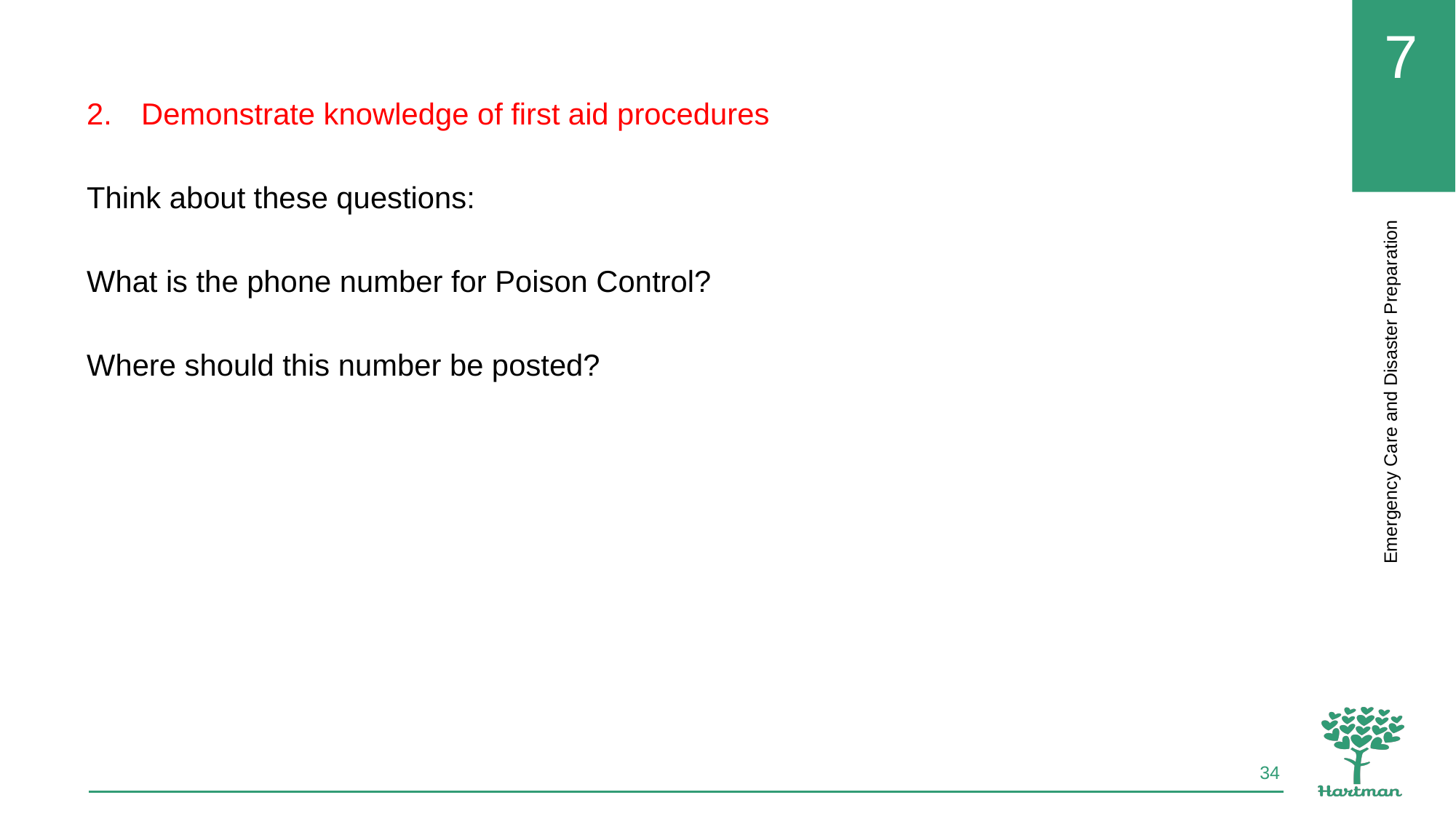

Demonstrate knowledge of first aid procedures

Think about these questions:

What is the phone number for Poison Control?

Where should this number be posted?

34